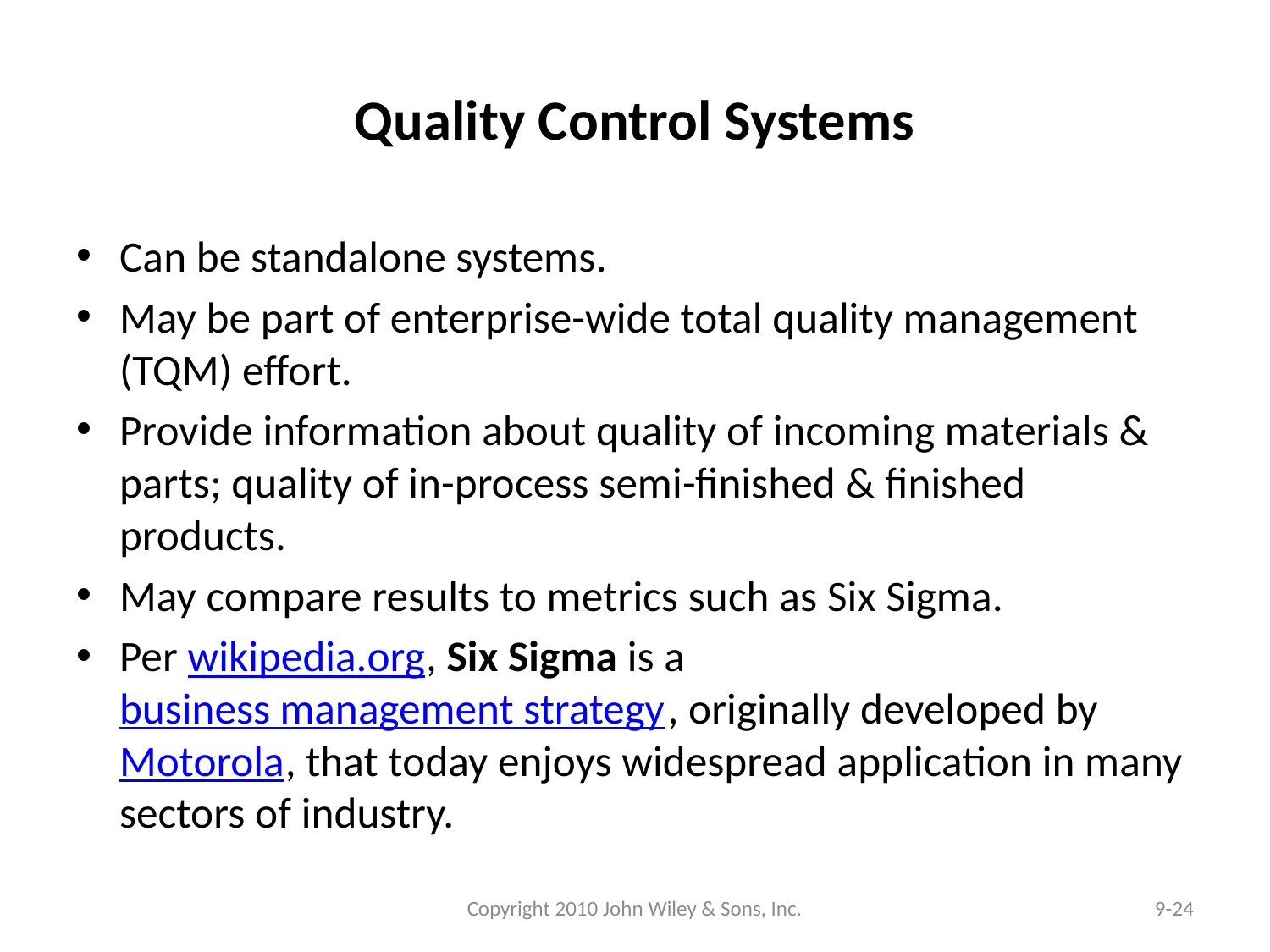

# Quality Control Systems
Can be standalone systems.
May be part of enterprise-wide total quality management (TQM) effort.
Provide information about quality of incoming materials & parts; quality of in-process semi-finished & finished products.
May compare results to metrics such as Six Sigma.
Per wikipedia.org, Six Sigma is a business management strategy, originally developed by Motorola, that today enjoys widespread application in many sectors of industry.

Copyright 2010 John Wiley & Sons, Inc.
9-24